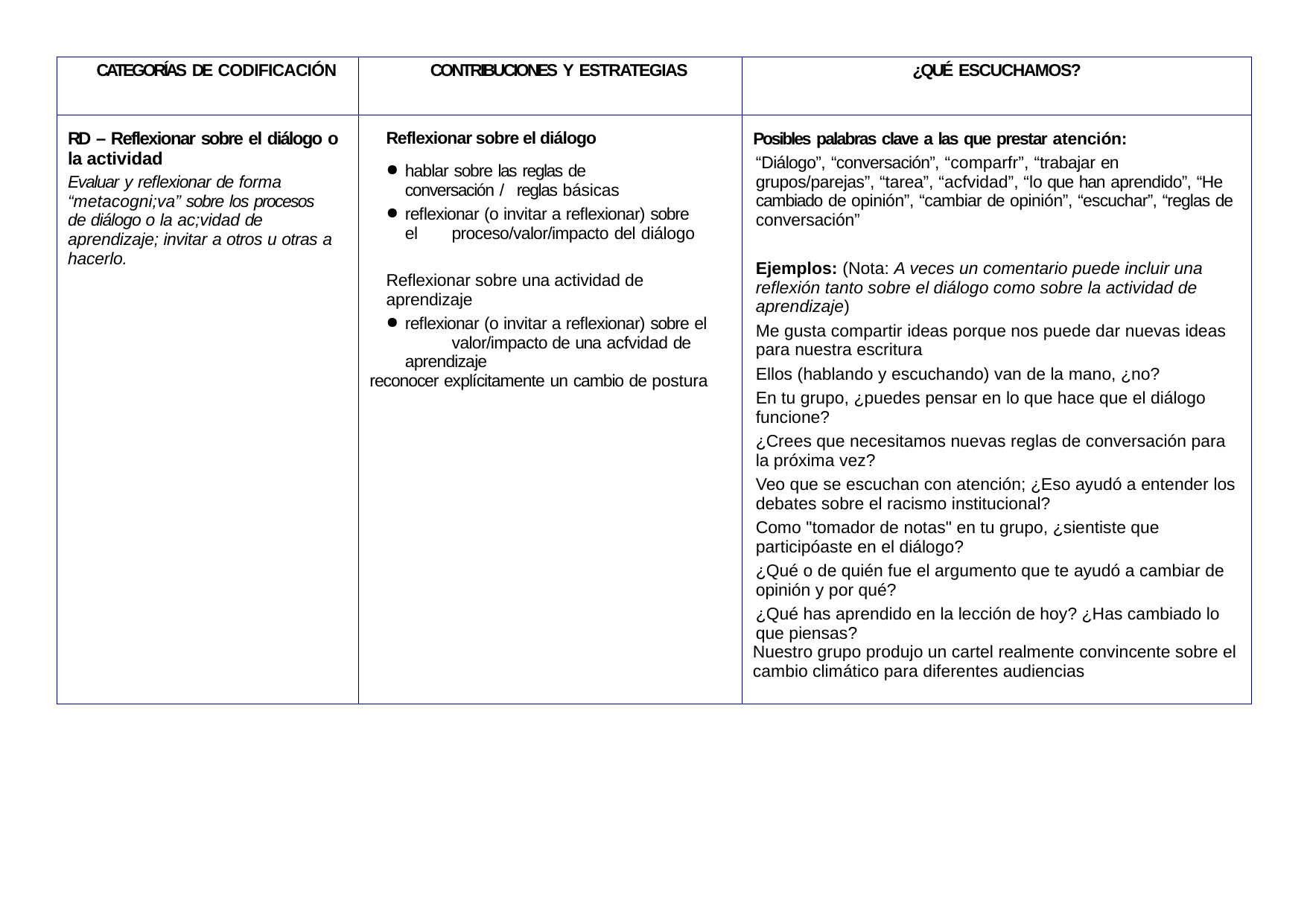

| CATEGORÍAS DE CODIFICACIÓN | CONTRIBUCIONES Y ESTRATEGIAS | ¿QUÉ ESCUCHAMOS? |
| --- | --- | --- |
| RD – Reflexionar sobre el diálogo o la actividad Evaluar y reﬂexionar de forma “metacogni;va” sobre los procesos de diálogo o la ac;vidad de aprendizaje; invitar a otros u otras a hacerlo. | Reflexionar sobre el diálogo hablar sobre las reglas de conversación / reglas básicas reﬂexionar (o invitar a reﬂexionar) sobre el proceso/valor/impacto del diálogo Reflexionar sobre una actividad de aprendizaje reﬂexionar (o invitar a reﬂexionar) sobre el valor/impacto de una acfvidad de aprendizaje reconocer explícitamente un cambio de postura | Posibles palabras clave a las que prestar atención: “Diálogo”, “conversación”, “comparfr”, “trabajar en grupos/parejas”, “tarea”, “acfvidad”, “lo que han aprendido”, “He cambiado de opinión”, “cambiar de opinión”, “escuchar”, “reglas de conversación” Ejemplos: (Nota: A veces un comentario puede incluir una reflexión tanto sobre el diálogo como sobre la actividad de aprendizaje) Me gusta compartir ideas porque nos puede dar nuevas ideas para nuestra escritura Ellos (hablando y escuchando) van de la mano, ¿no? En tu grupo, ¿puedes pensar en lo que hace que el diálogo funcione? ¿Crees que necesitamos nuevas reglas de conversación para la próxima vez? Veo que se escuchan con atención; ¿Eso ayudó a entender los debates sobre el racismo institucional? Como "tomador de notas" en tu grupo, ¿sientiste que participóaste en el diálogo? ¿Qué o de quién fue el argumento que te ayudó a cambiar de opinión y por qué? ¿Qué has aprendido en la lección de hoy? ¿Has cambiado lo que piensas? Nuestro grupo produjo un cartel realmente convincente sobre el cambio climático para diferentes audiencias |